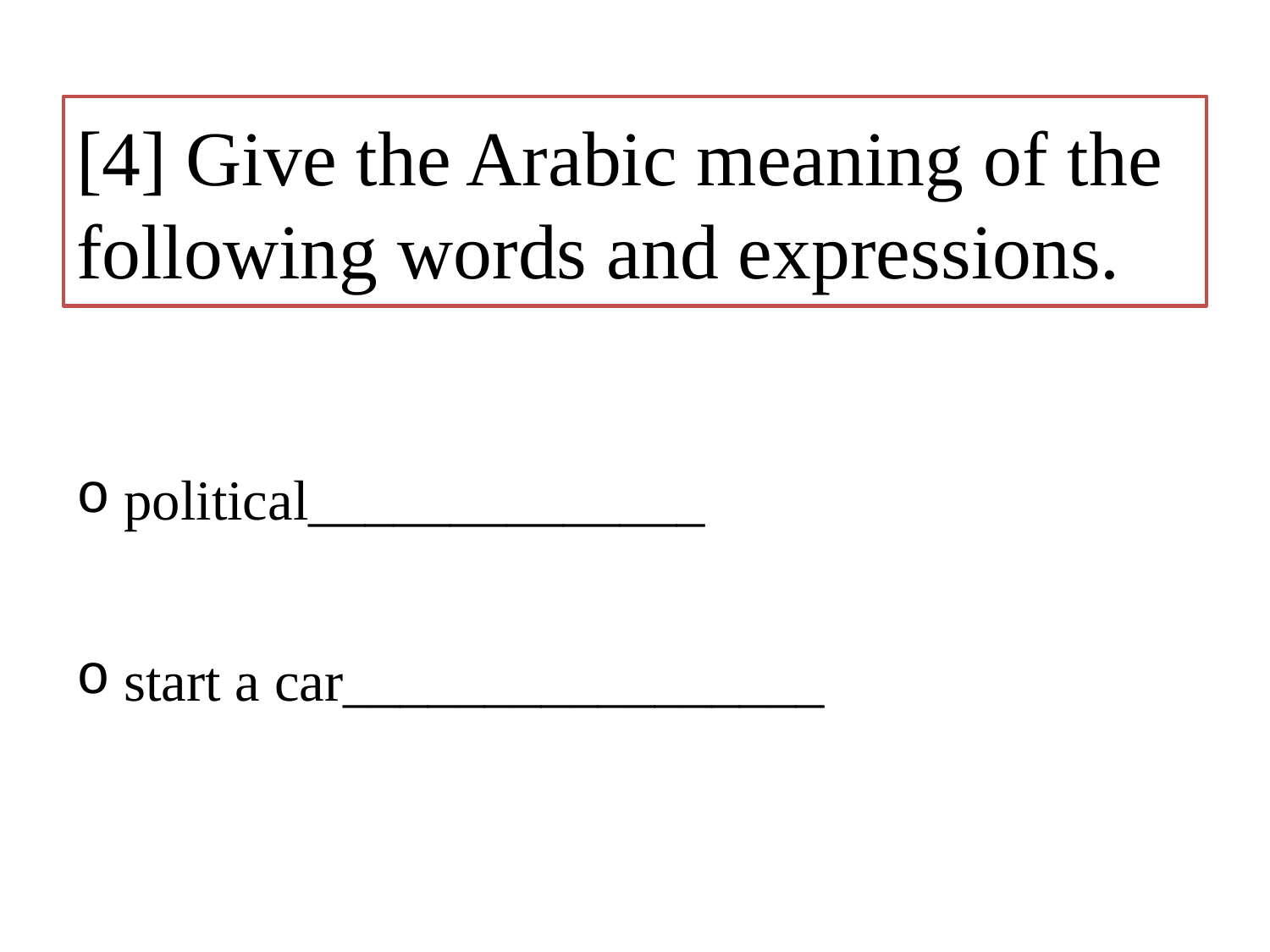

# [4] Give the Arabic meaning of the following words and expressions.
political______________
start a car_________________